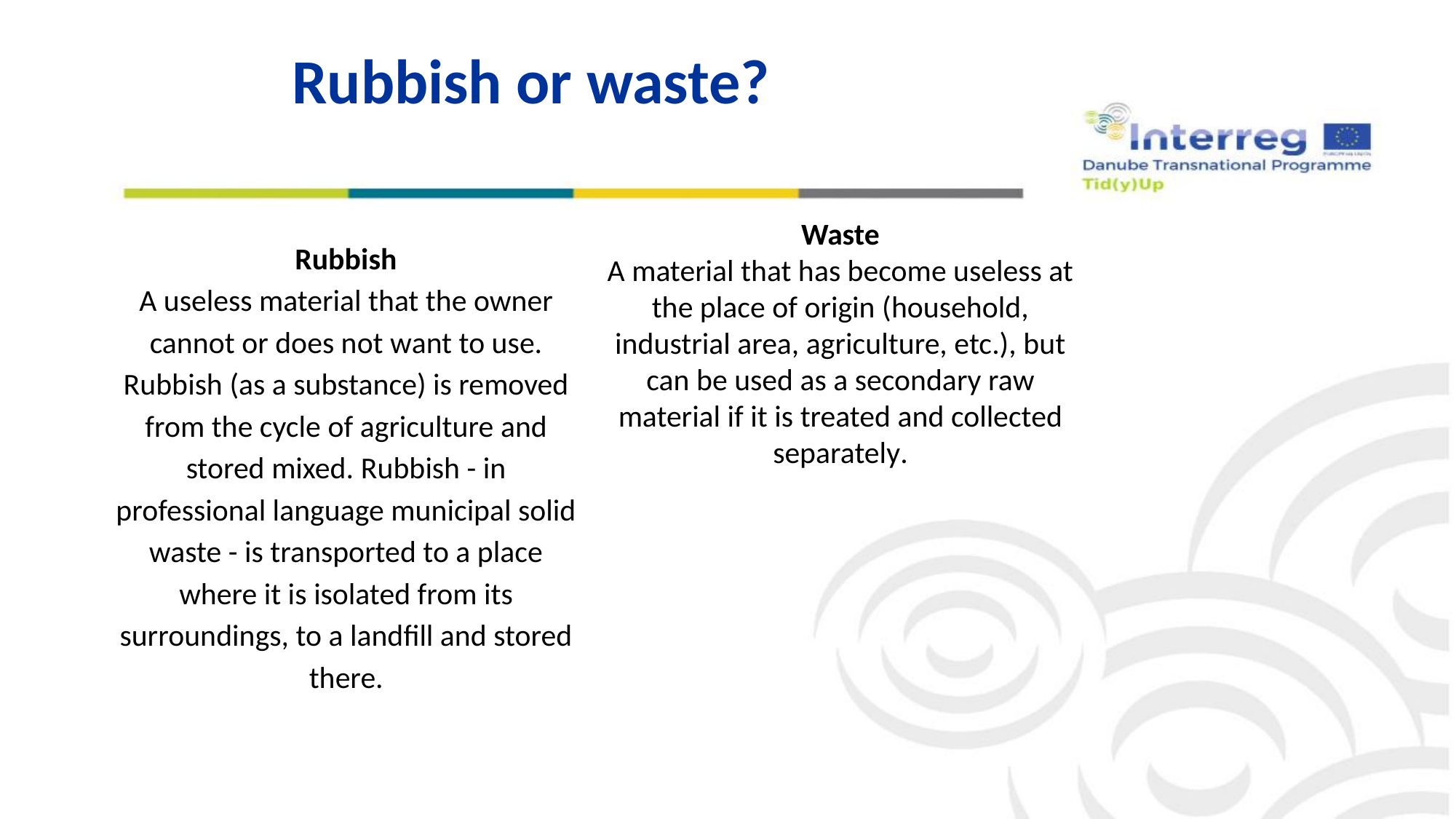

Rubbish or waste?
# Rubbish A useless material that the owner cannot or does not want to use. Rubbish (as a substance) is removed from the cycle of agriculture and stored mixed. Rubbish - in professional language municipal solid waste - is transported to a place where it is isolated from its surroundings, to a landfill and stored there.
Waste
A material that has become useless at the place of origin (household, industrial area, agriculture, etc.), but can be used as a secondary raw material if it is treated and collected separately.